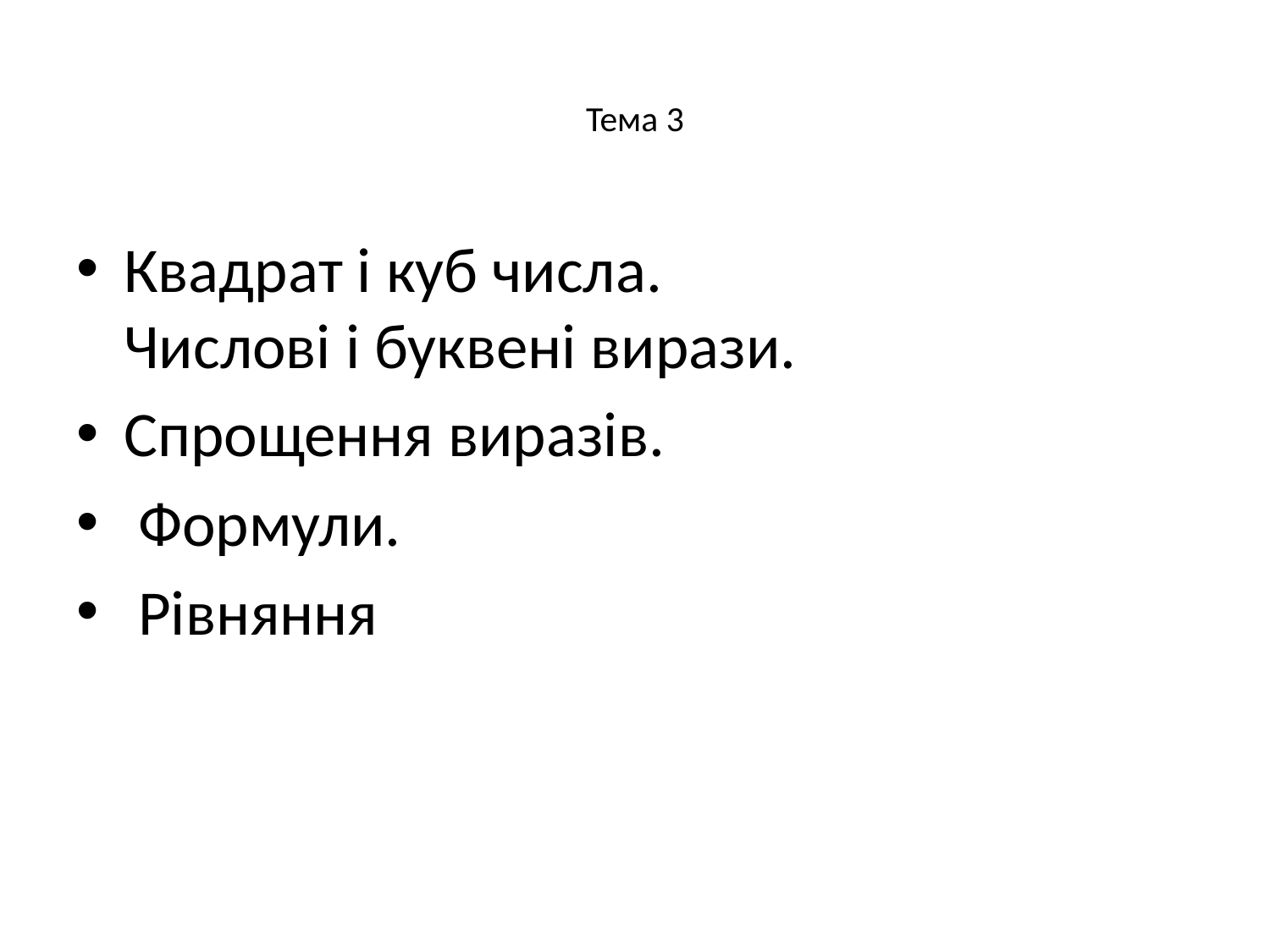

# Тема 3
Квадрат і куб числа.
Числові і буквені вирази.
Спрощення виразів.
 Формули.
 Рівняння